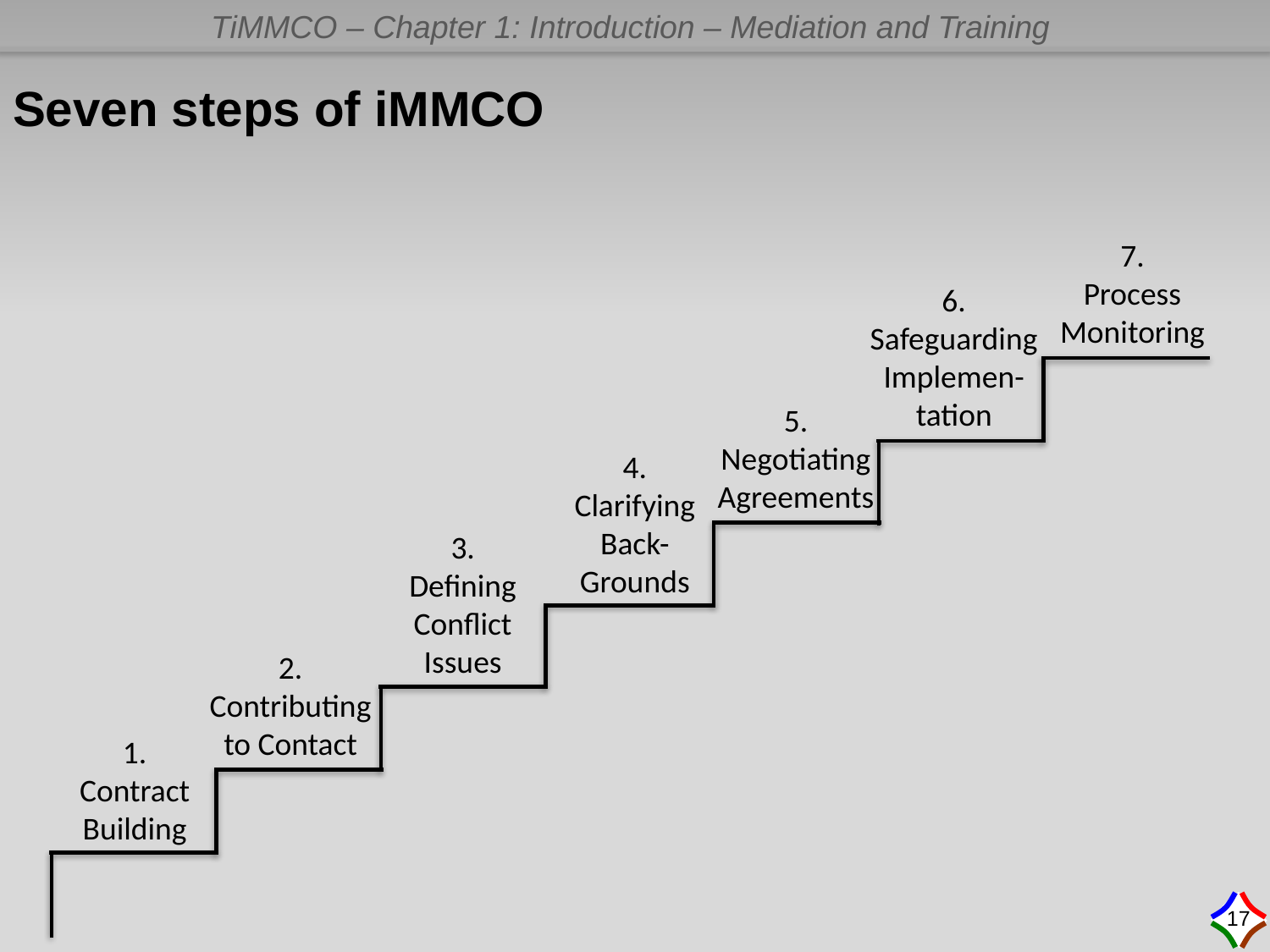

# Seven steps of iMMCO
7.
Process
Monitoring
6.
Safeguarding
Implemen-tation
5.
Negotiating
Agreements
4.
Clarifying
Back-
Grounds
3.
Defining
Conflict
Issues
2.
Contributing to Contact
1.
Contract
Building
17